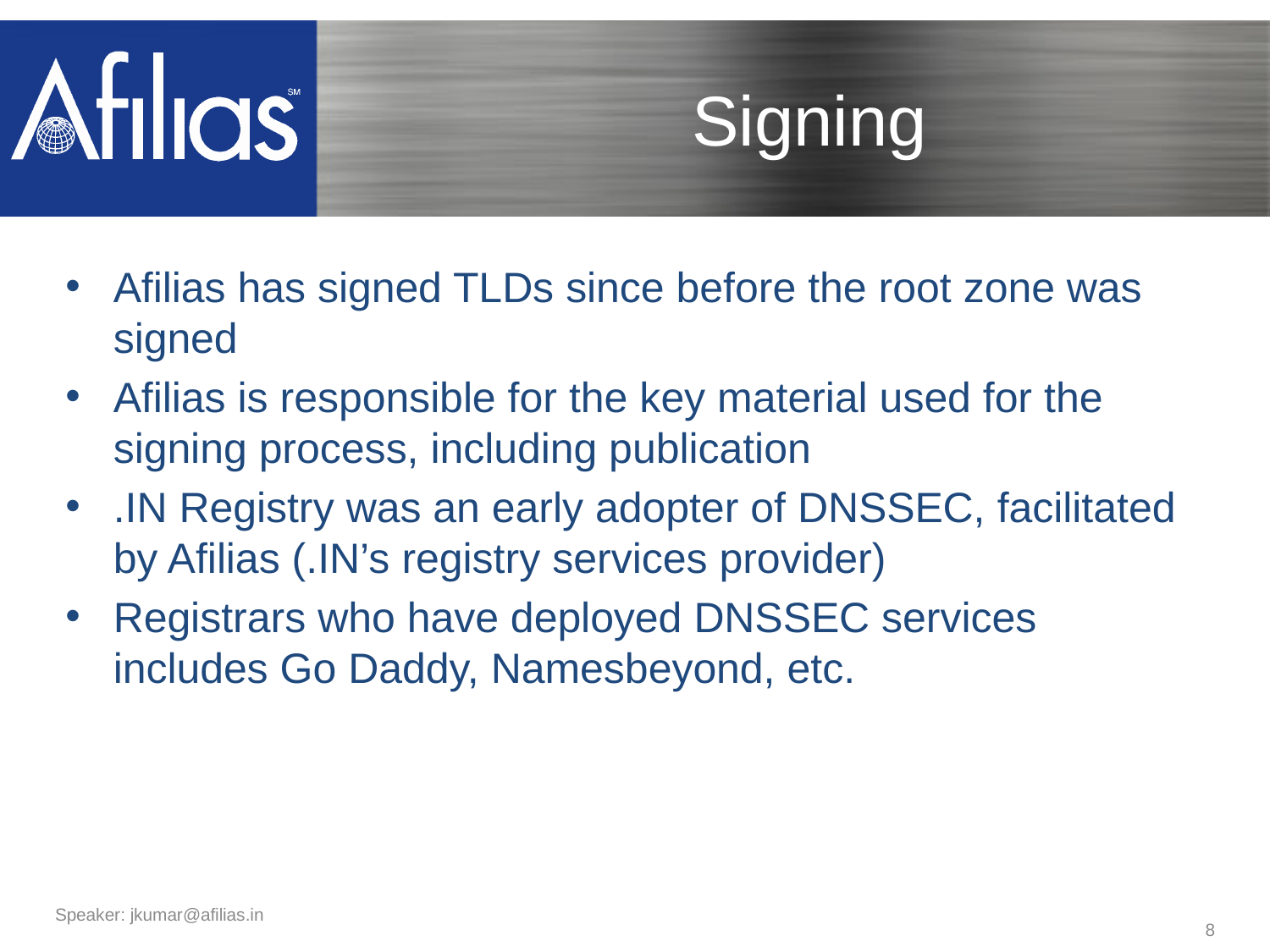

# Signing
Afilias has signed TLDs since before the root zone was signed
Afilias is responsible for the key material used for the signing process, including publication
.IN Registry was an early adopter of DNSSEC, facilitated by Afilias (.IN’s registry services provider)
Registrars who have deployed DNSSEC services includes Go Daddy, Namesbeyond, etc.